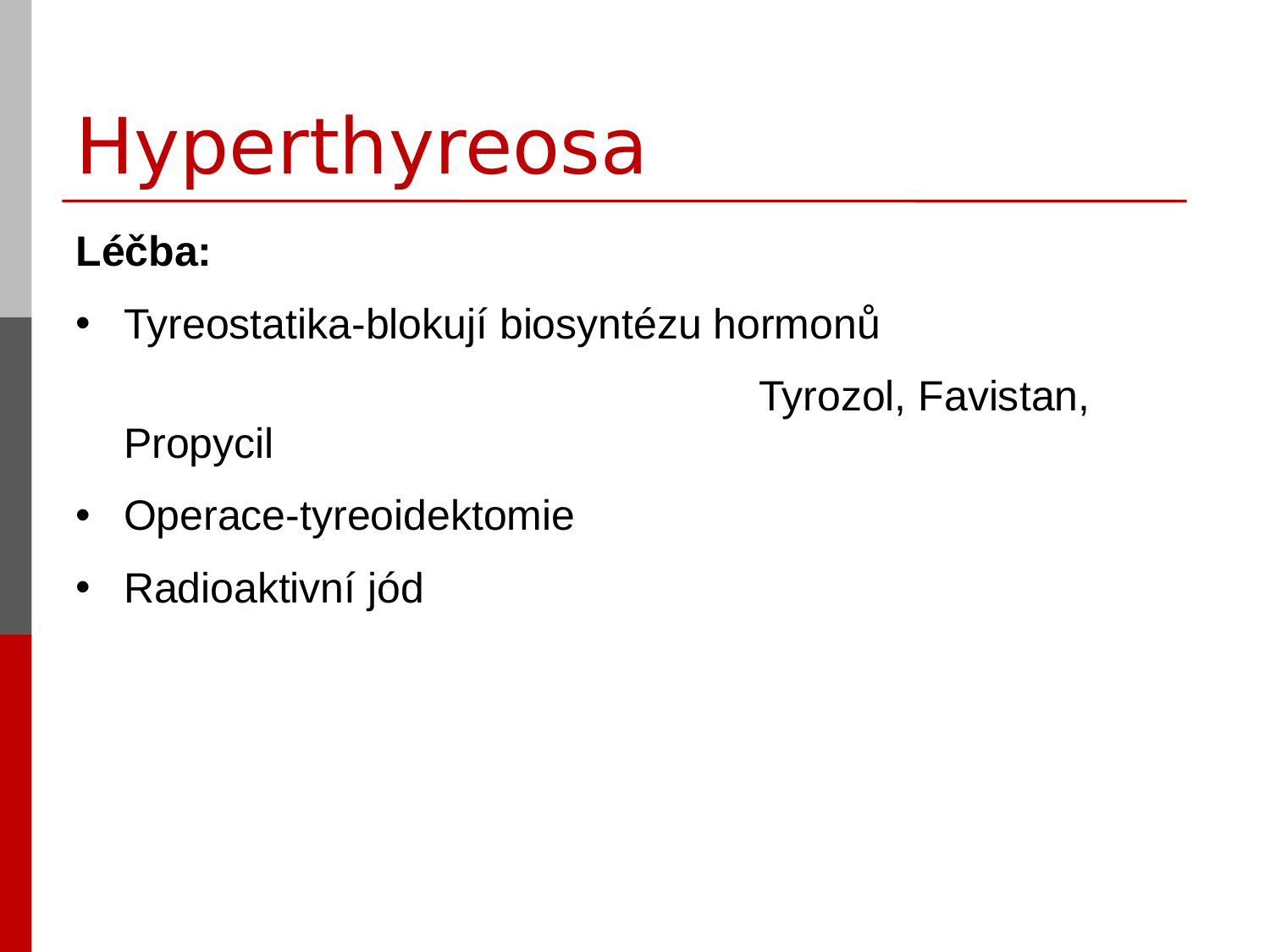

# Hyperthyreosa
Léčba:
Tyreostatika-blokují biosyntézu hormonů
						Tyrozol, Favistan, Propycil
Operace-tyreoidektomie
Radioaktivní jód